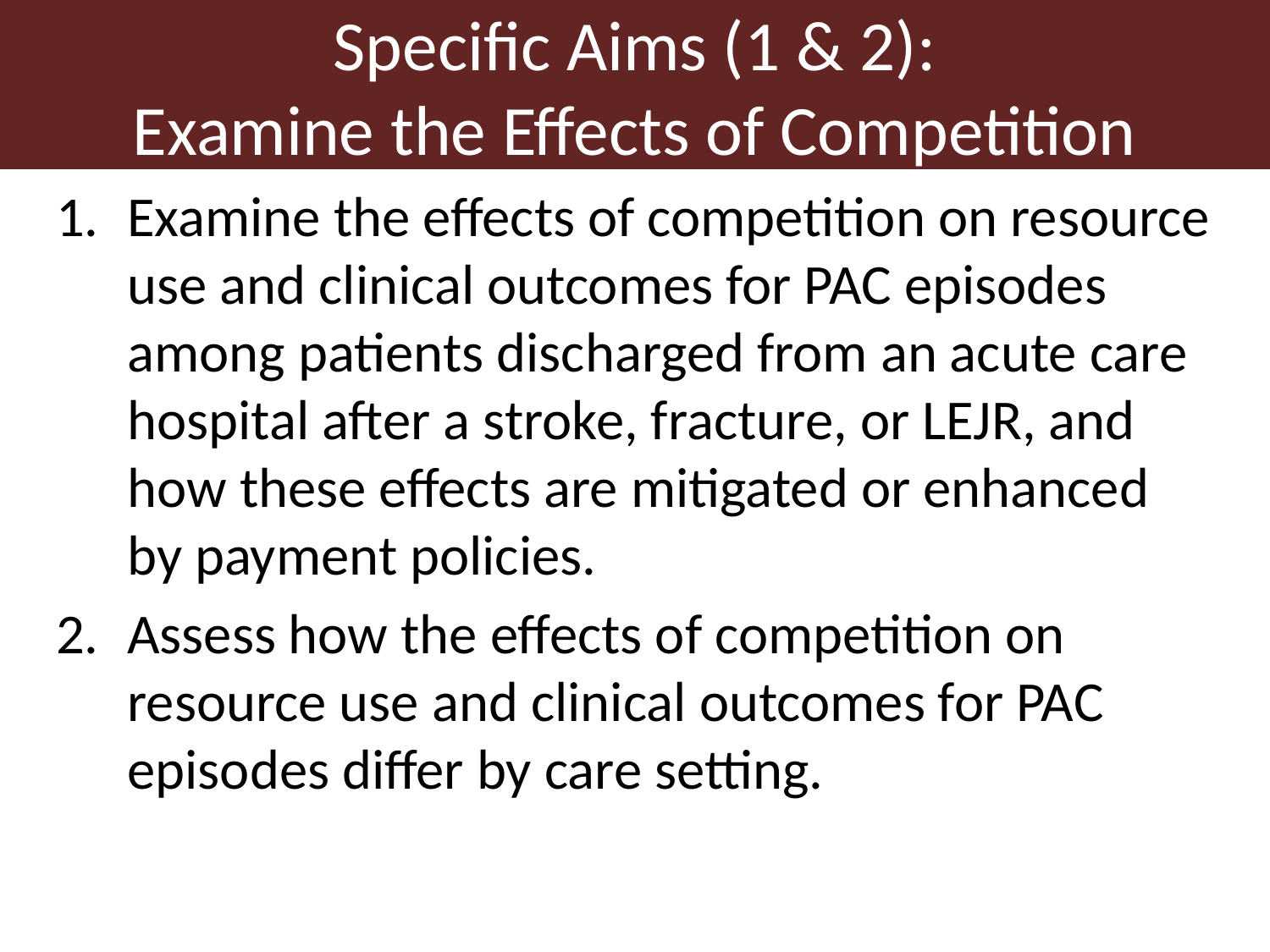

# Specific Aims (1 & 2): Examine the Effects of Competition
Examine the effects of competition on resource use and clinical outcomes for PAC episodes among patients discharged from an acute care hospital after a stroke, fracture, or LEJR, and how these effects are mitigated or enhanced by payment policies.
Assess how the effects of competition on resource use and clinical outcomes for PAC episodes differ by care setting.